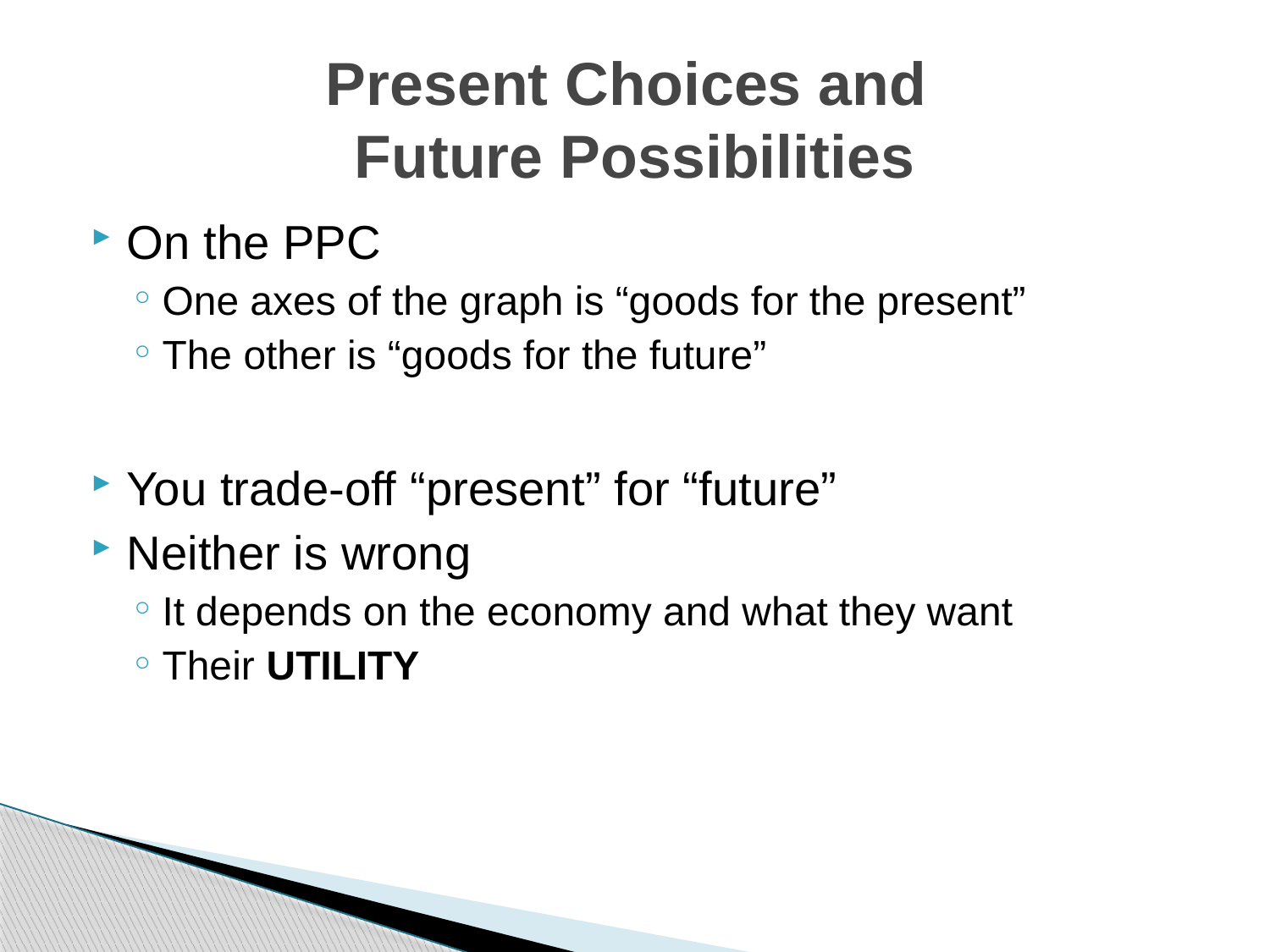

# Present Choices and Future Possibilities
On the PPC
One axes of the graph is “goods for the present”
The other is “goods for the future”

You trade-off “present” for “future”
Neither is wrong
It depends on the economy and what they want
Their UTILITY